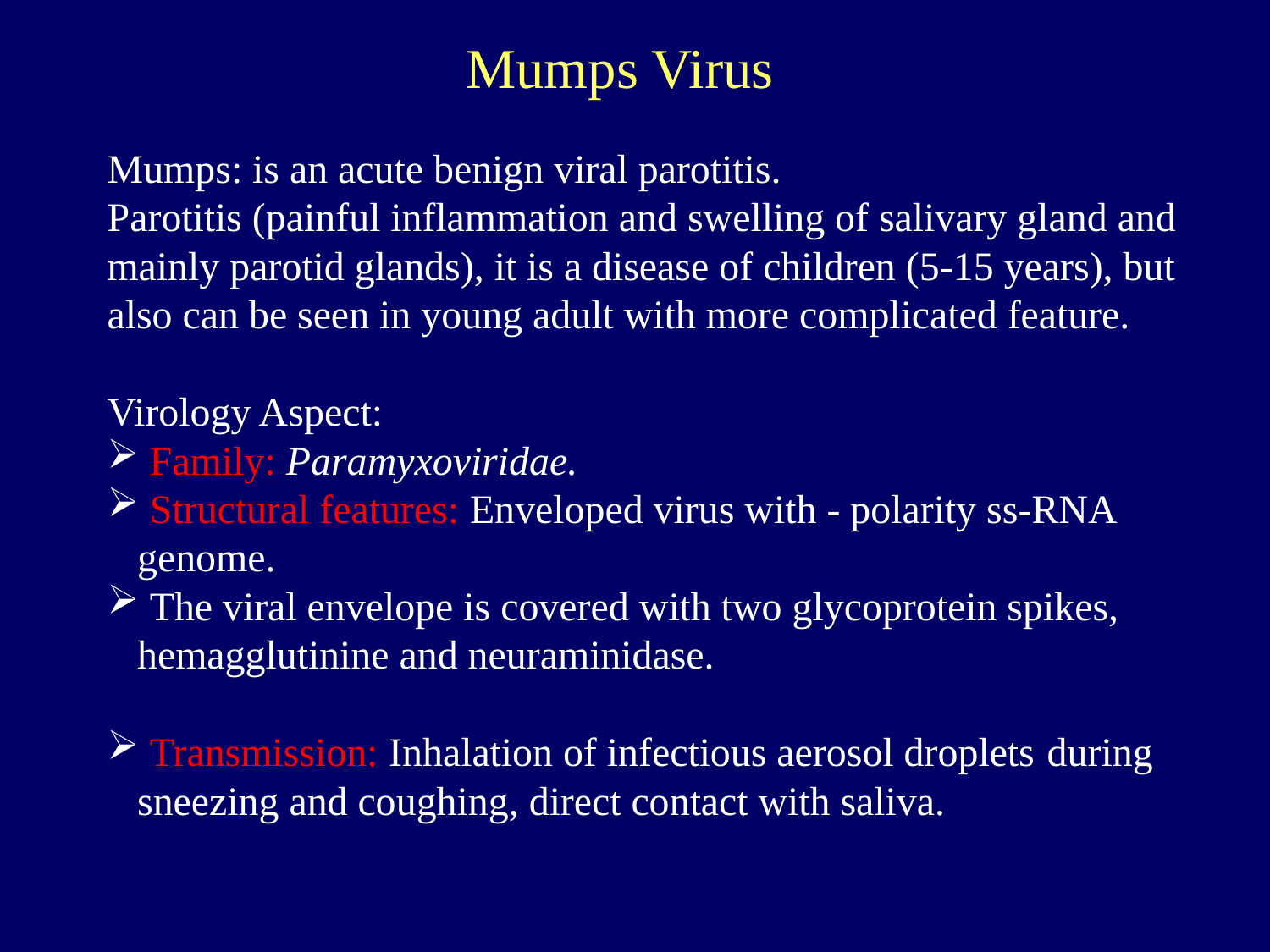

Mumps Virus
Mumps: is an acute benign viral parotitis.
Parotitis (painful inflammation and swelling of salivary gland and mainly parotid glands), it is a disease of children (5-15 years), but also can be seen in young adult with more complicated feature.

Virology Aspect:
 Family: Paramyxoviridae.
 Structural features: Enveloped virus with - polarity ss-RNA genome.
 The viral envelope is covered with two glycoprotein spikes, hemagglutinine and neuraminidase.

 Transmission: Inhalation of infectious aerosol droplets during sneezing and coughing, direct contact with saliva.